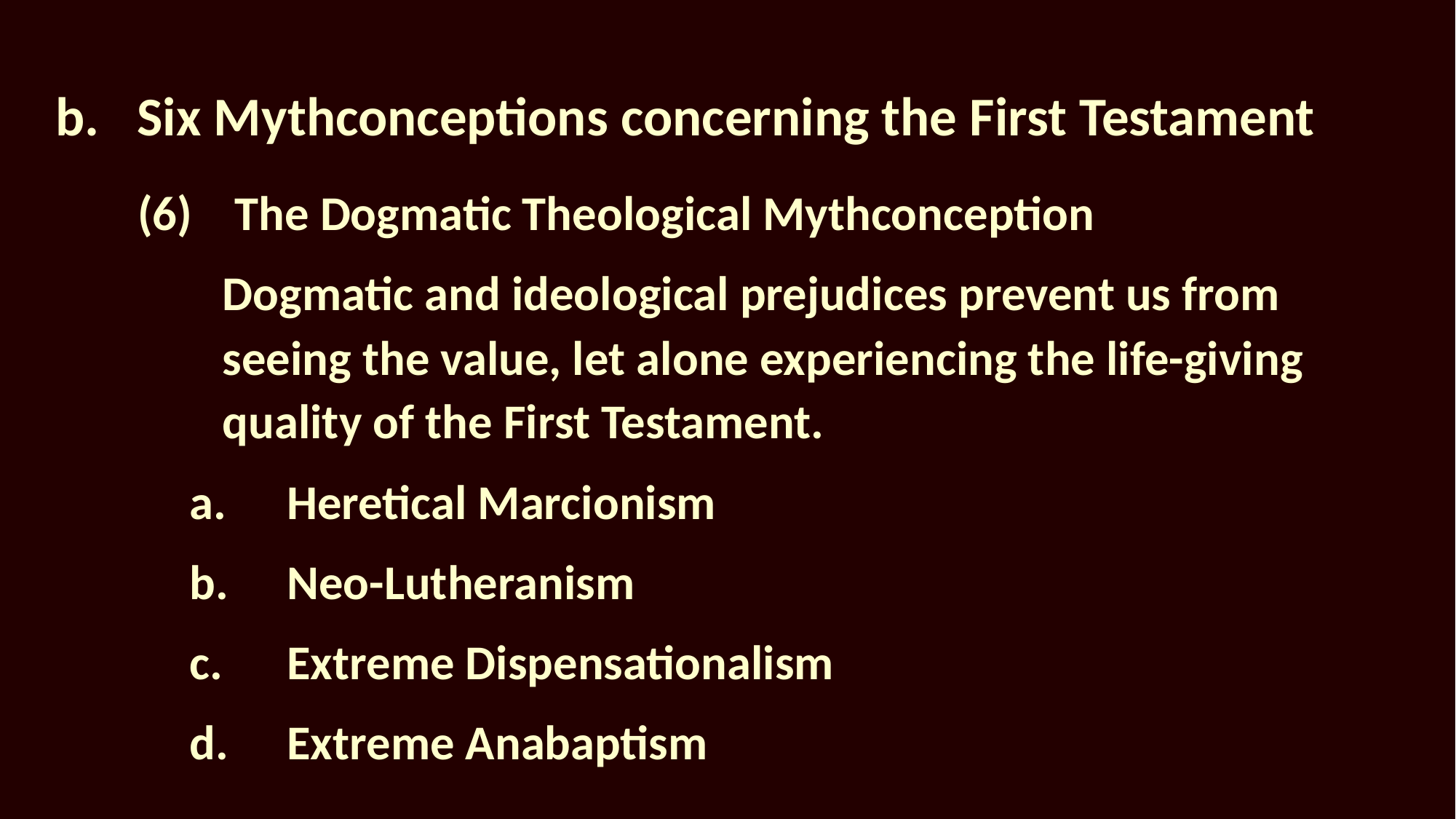

# b.	Six Mythconceptions concerning the First Testament
(6)	The Dogmatic Theological Mythconception
Dogmatic and ideological prejudices prevent us from seeing the value, let alone experiencing the life-giving quality of the First Testament.
	a.	Heretical Marcionism
	b.	Neo-Lutheranism
	c.	Extreme Dispensationalism
	d.	Extreme Anabaptism